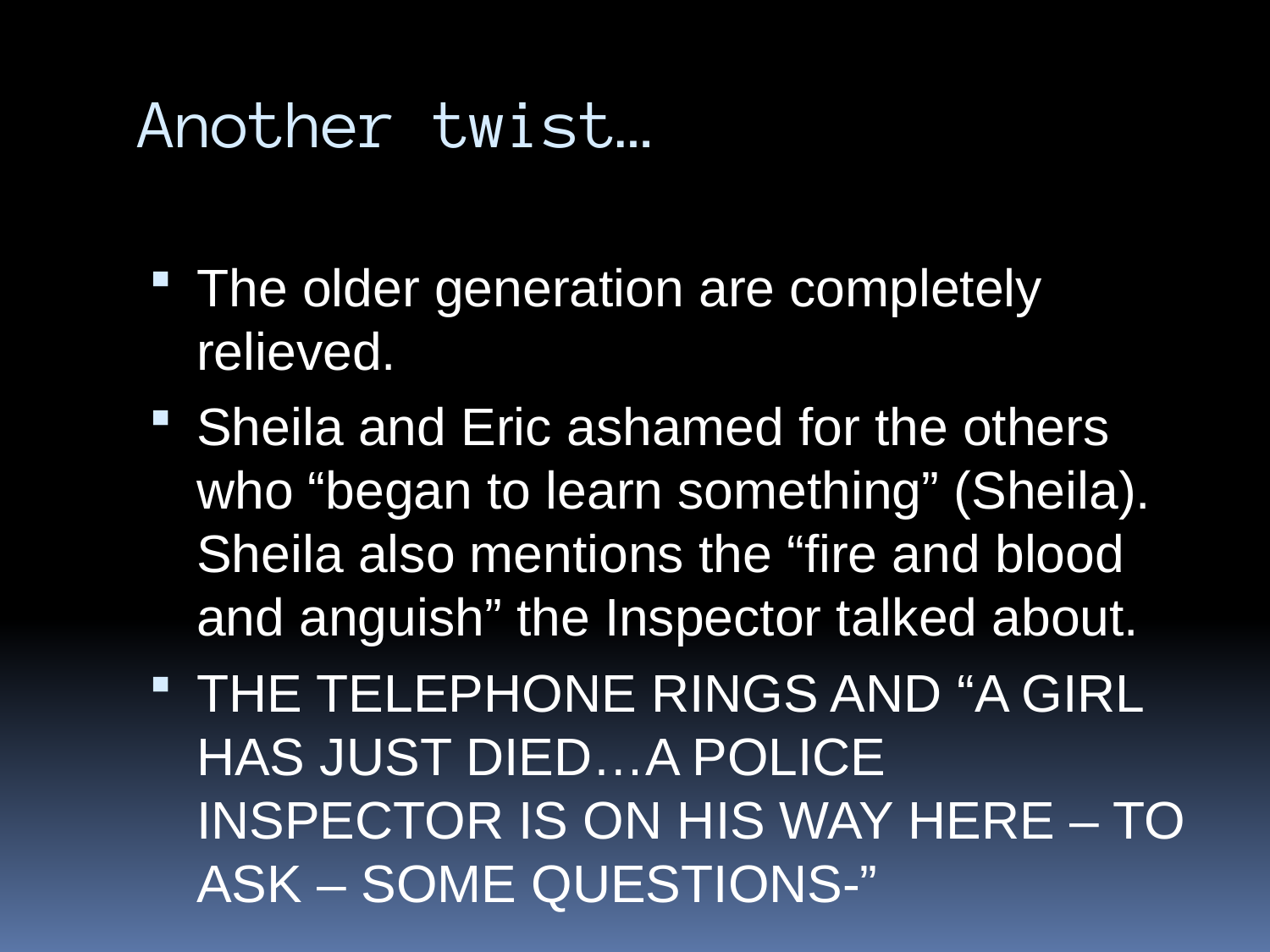

# Another twist…
The older generation are completely relieved.
Sheila and Eric ashamed for the others who “began to learn something” (Sheila). Sheila also mentions the “fire and blood and anguish” the Inspector talked about.
THE TELEPHONE RINGS AND “A GIRL HAS JUST DIED…A POLICE INSPECTOR IS ON HIS WAY HERE – TO ASK – SOME QUESTIONS-”